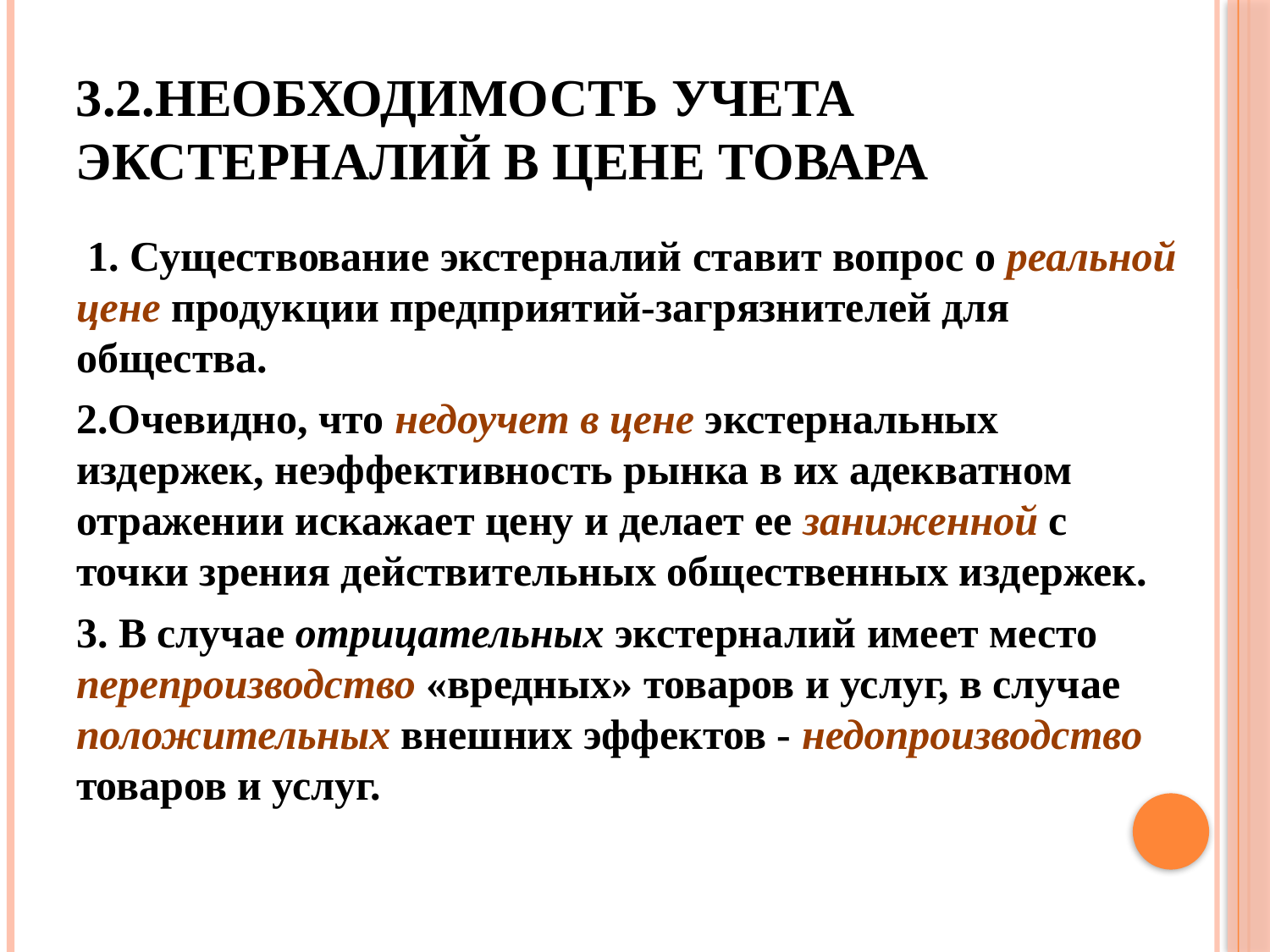

# 3.2.Необходимость учета экстерналий в цене товара
 1. Существование экстерналий ставит вопрос о реальной цене продукции предприятий-загрязнителей для общества.
2.Очевидно, что недоучет в цене экстернальных издержек, неэффективность рынка в их адекватном отражении искажает цену и делает ее заниженной с точки зрения действительных общественных издержек.
3. В случае отрицательных экстерналий имеет место перепроизводство «вредных» товаров и услуг, в случае положительных внешних эффектов - недопроизводство товаров и услуг.